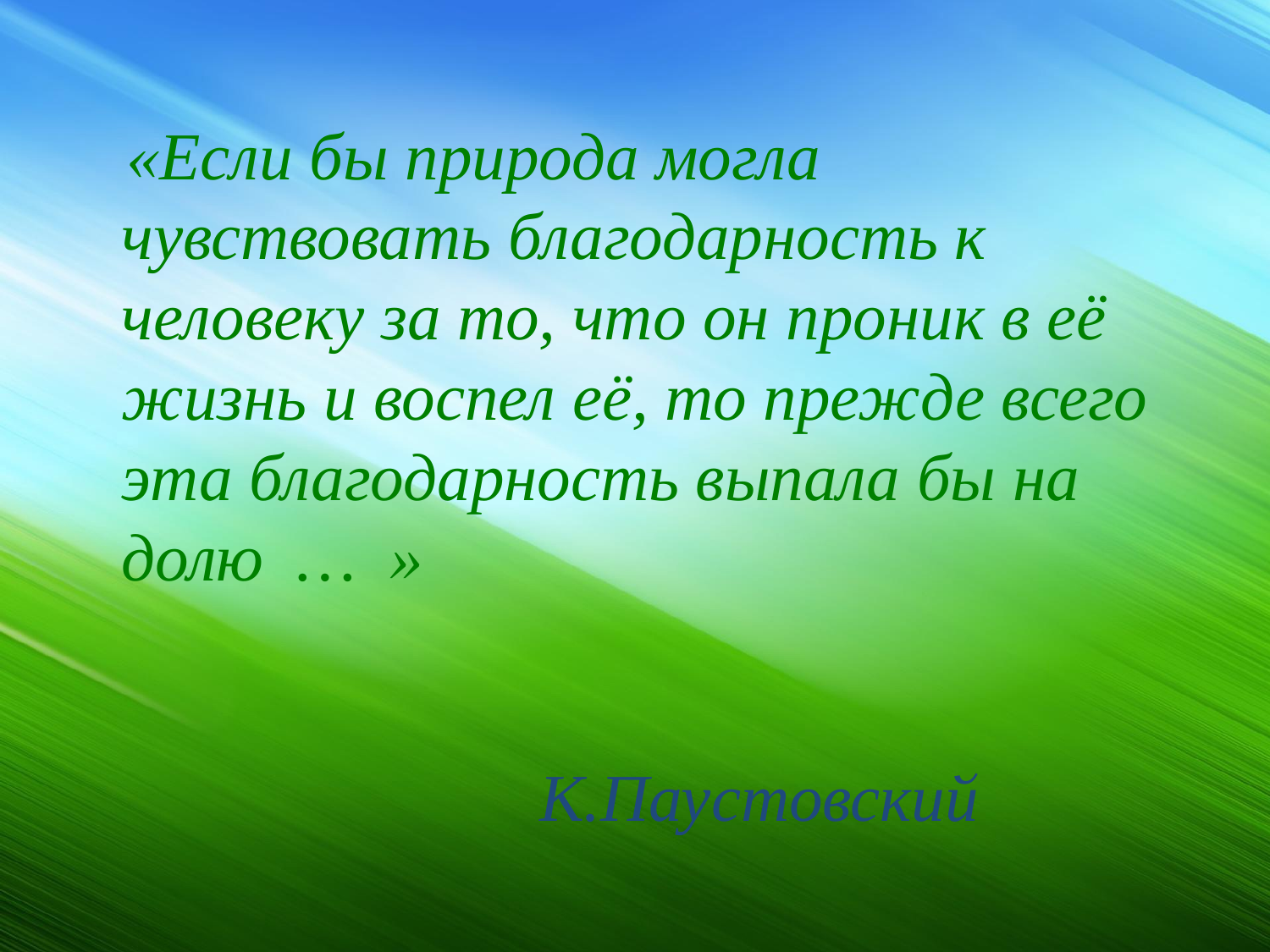

«Если бы природа могла чувствовать благодарность к человеку за то, что он проник в её жизнь и воспел её, то прежде всего эта благодарность выпала бы на долю  …  »                                                                                                                                                                                                          К.Паустовский